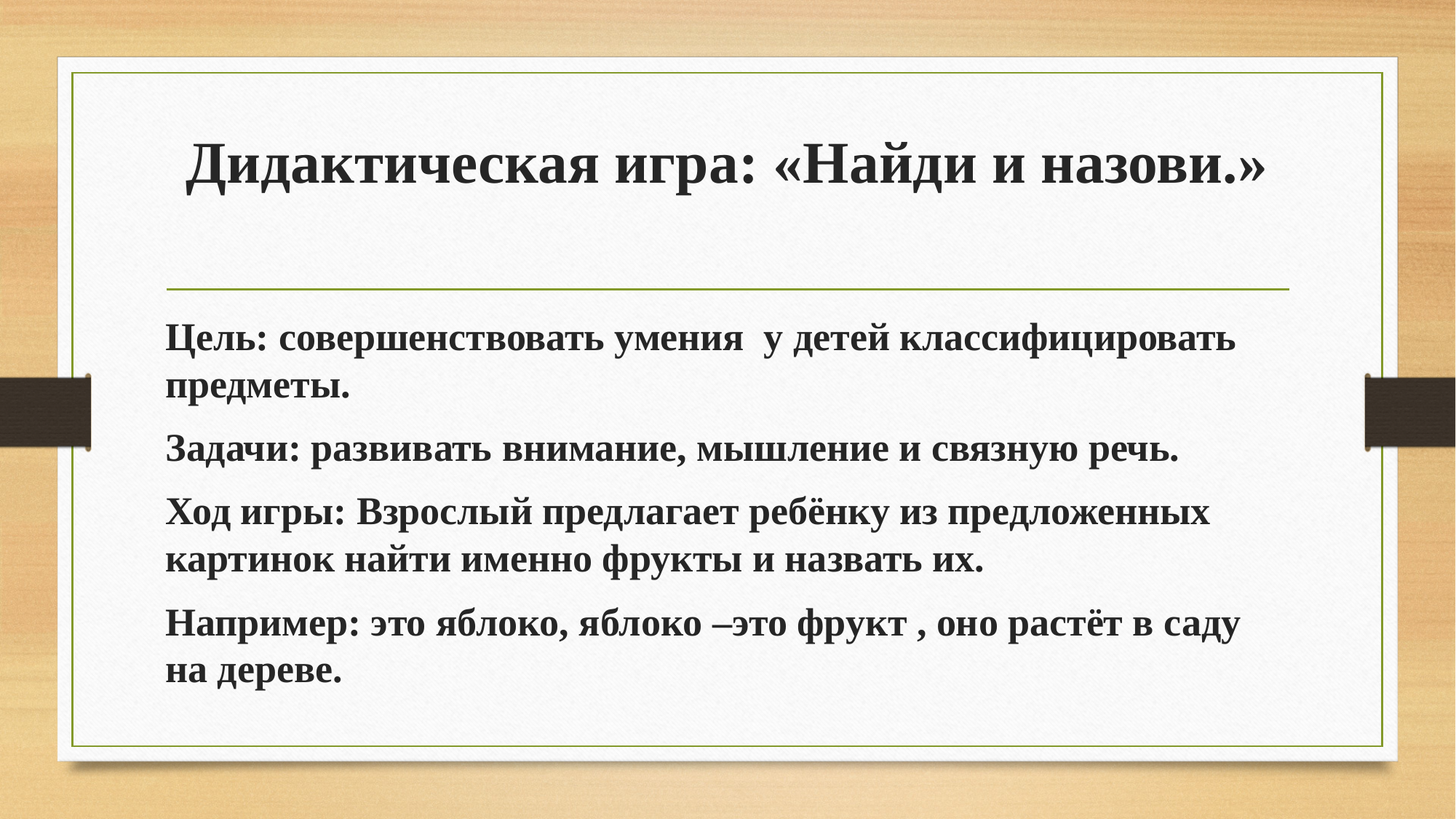

# Дидактическая игра: «Найди и назови.»
Цель: совершенствовать умения  у детей классифицировать предметы.
Задачи: развивать внимание, мышление и связную речь.
Ход игры: Взрослый предлагает ребёнку из предложенных картинок найти именно фрукты и назвать их.
Например: это яблоко, яблоко –это фрукт , оно растёт в саду на дереве.